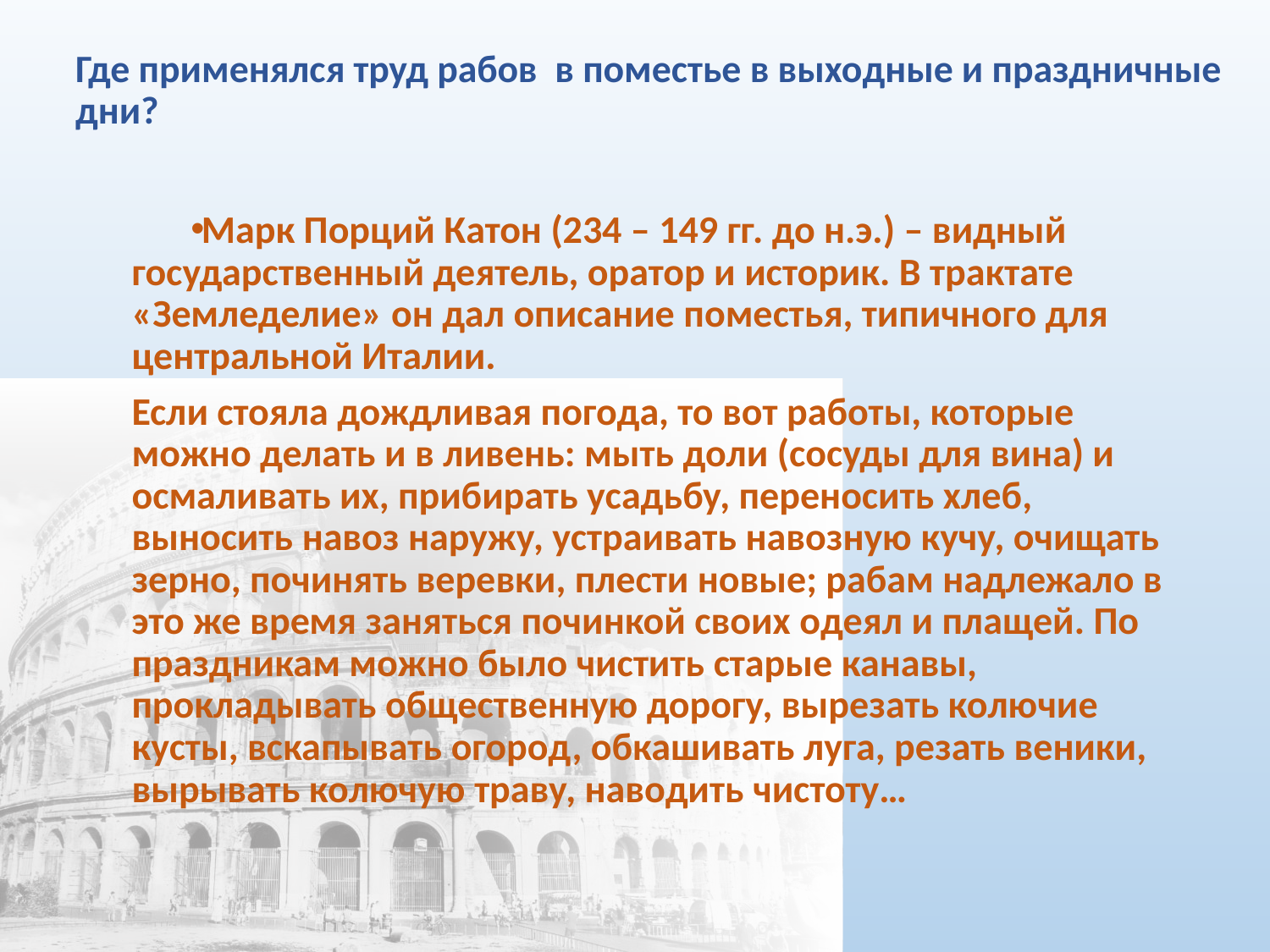

# Где применялся труд рабов  в поместье в выходные и праздничные дни?
Марк Порций Катон (234 – 149 гг. до н.э.) – видный государственный деятель, оратор и историк. В трактате «Земледелие» он дал описание поместья, типичного для центральной Италии.
Если стояла дождливая погода, то вот работы, которые можно делать и в ливень: мыть доли (сосуды для вина) и осмаливать их, прибирать усадьбу, переносить хлеб, выносить навоз наружу, устраивать навозную кучу, очищать зерно, починять веревки, плести новые; рабам надлежало в это же время заняться починкой своих одеял и плащей. По праздникам можно было чистить старые канавы, прокладывать общественную дорогу, вырезать колючие кусты, вскапывать огород, обкашивать луга, резать веники, вырывать колючую траву, наводить чистоту…